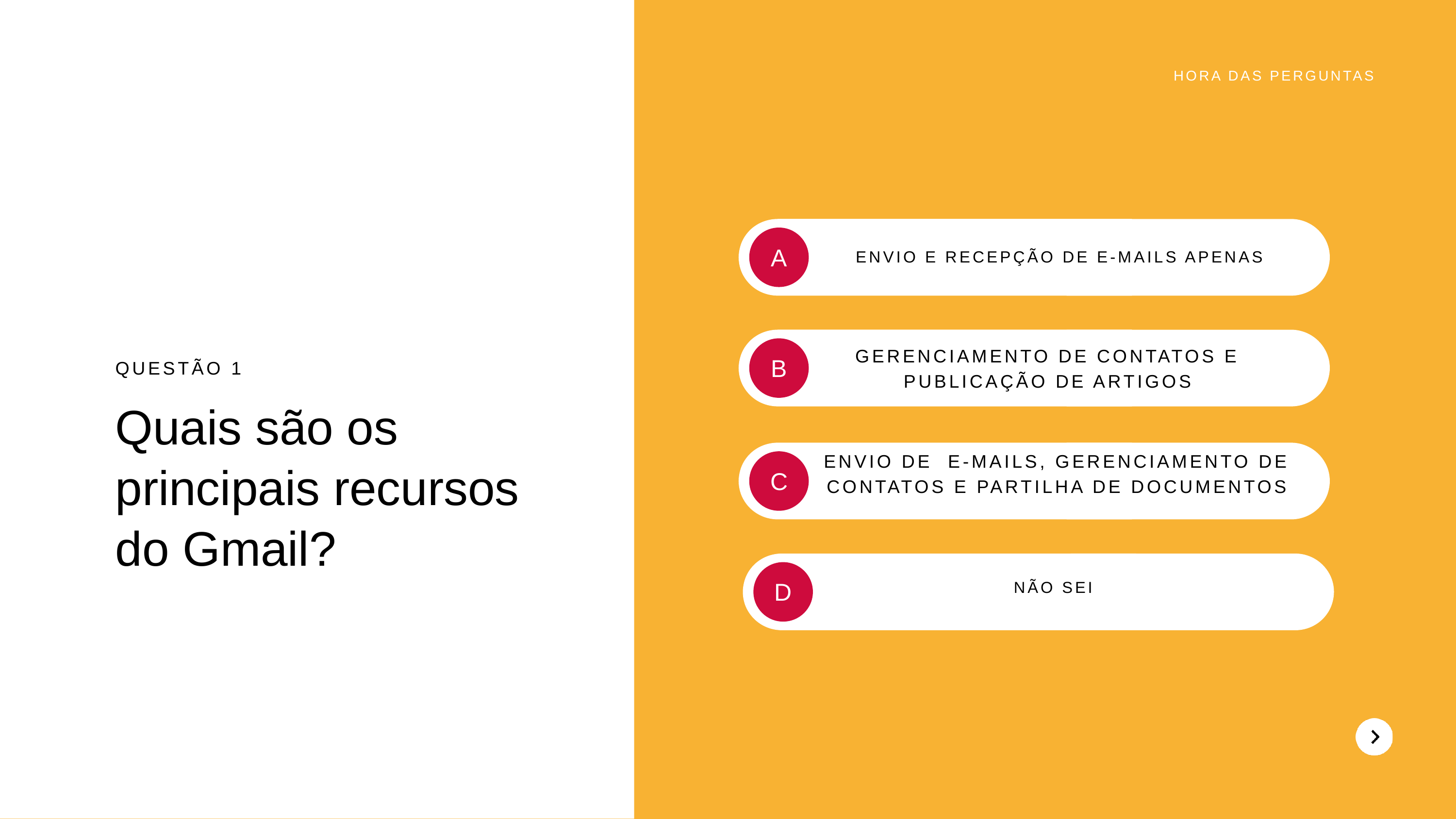

HORA DAS PERGUNTAS

A
ENVIO E RECEPÇÃO DE E-MAILS APENAS

GERENCIAMENTO DE CONTATOS E PUBLICAÇÃO DE ARTIGOS
B
QUESTÃO 1
Quais são os principais recursos do Gmail?

ENVIO DE  E-MAILS, GERENCIAMENTO DE CONTATOS E PARTILHA DE DOCUMENTOS

C

D
NÃO SEI